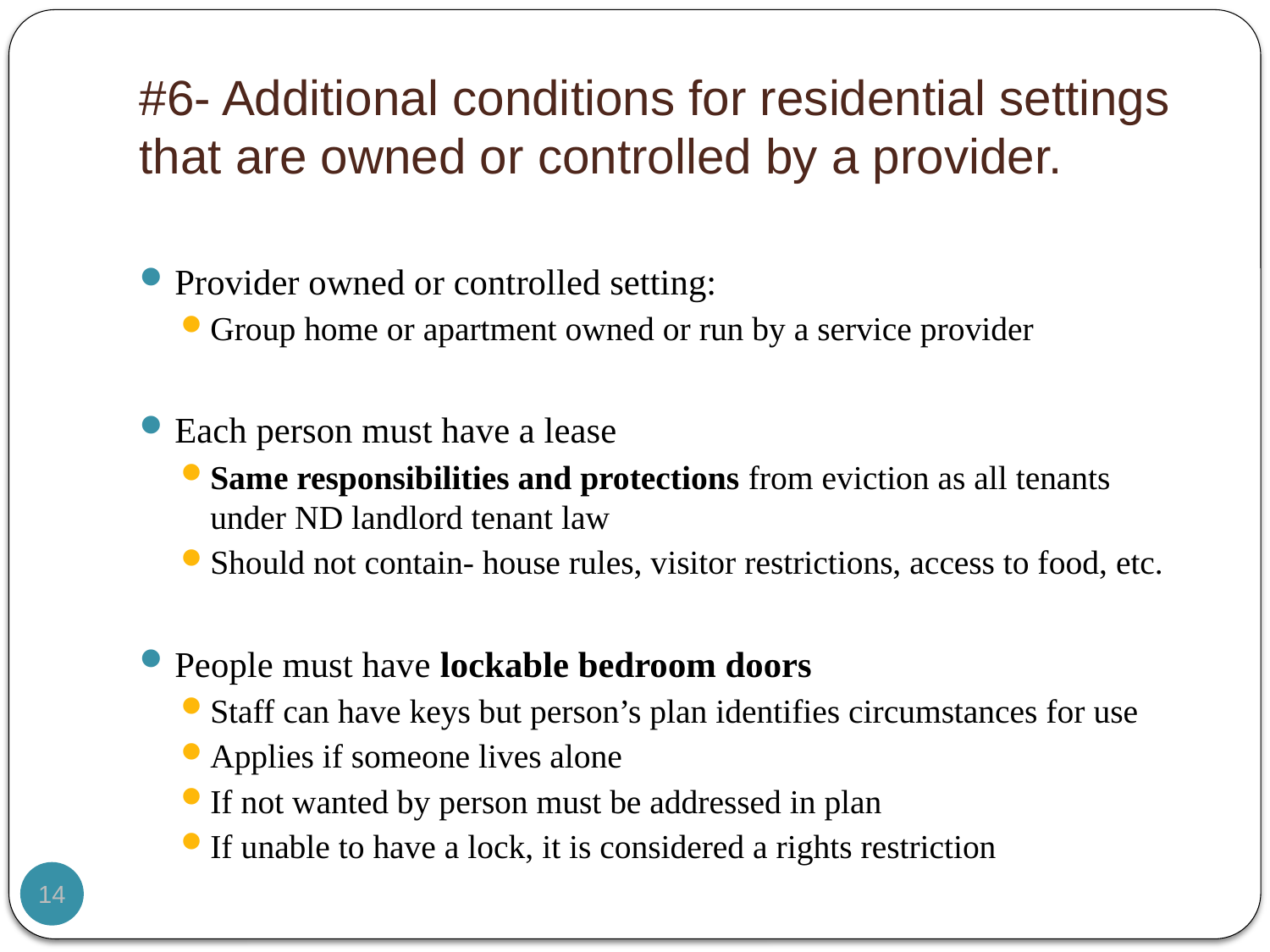

# #6- Additional conditions for residential settings that are owned or controlled by a provider.

Provider owned or controlled setting:
Group home or apartment owned or run by a service provider

Each person must have a lease
Same responsibilities and protections from eviction as all tenants under ND landlord tenant law
Should not contain- house rules, visitor restrictions, access to food, etc.

People must have lockable bedroom doors
Staff can have keys but person’s plan identifies circumstances for use
Applies if someone lives alone
If not wanted by person must be addressed in plan
If unable to have a lock, it is considered a rights restriction

14